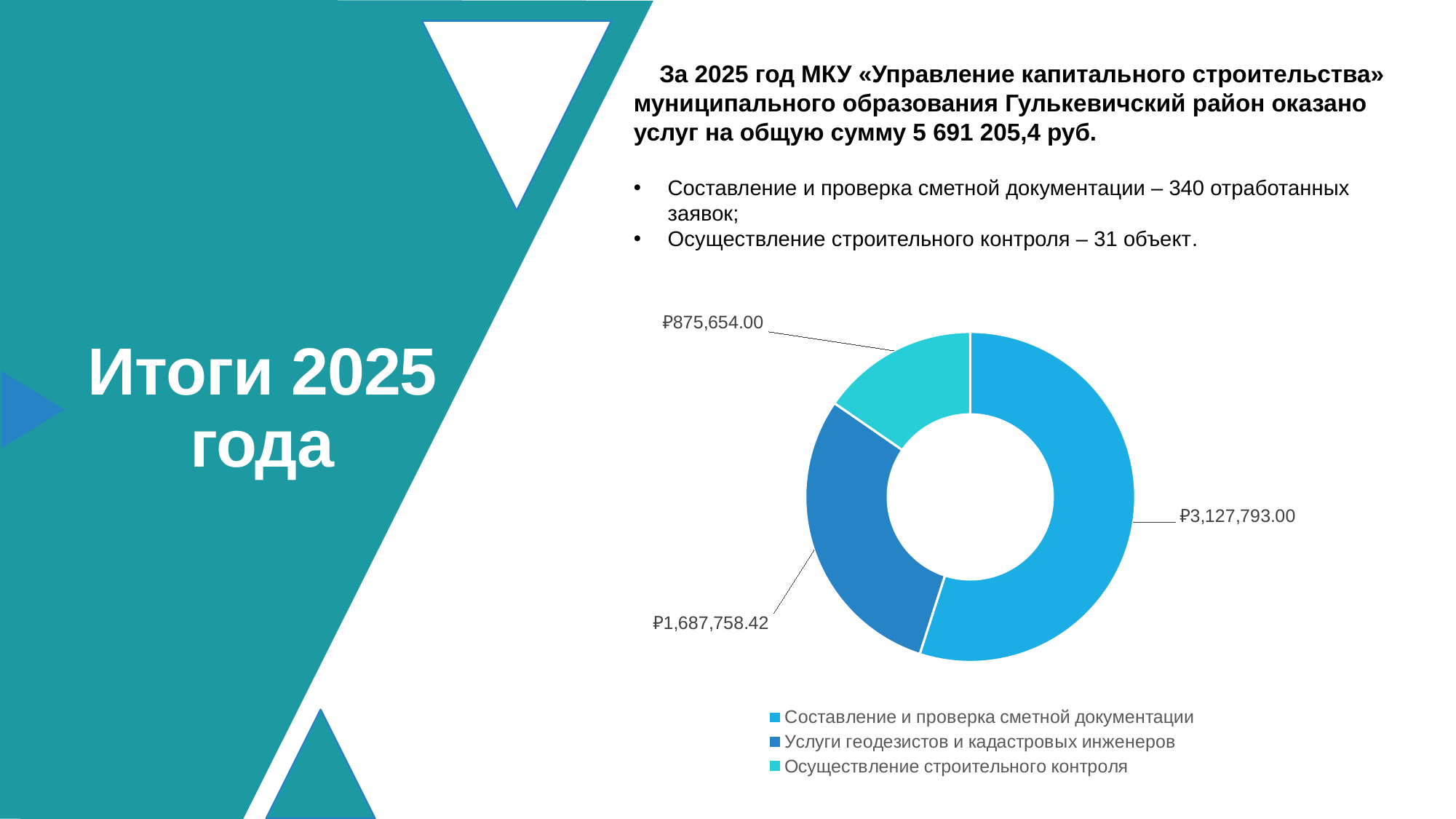

За 2025 год МКУ «Управление капитального строительства» муниципального образования Гулькевичский район оказано услуг на общую сумму 5 691 205,4 руб.

Составление и проверка сметной документации – 340 отработанных заявок;
Осуществление строительного контроля – 31 объект.

# Итоги 2025 года

### Chart

| Category | Продажи |
|---|---|
| Составление и проверка сметной документации | 3127793.0 |
| Услуги геодезистов и кадастровых инженеров | 1687758.42 |
| Осуществление строительного контроля  | 875654.0 |